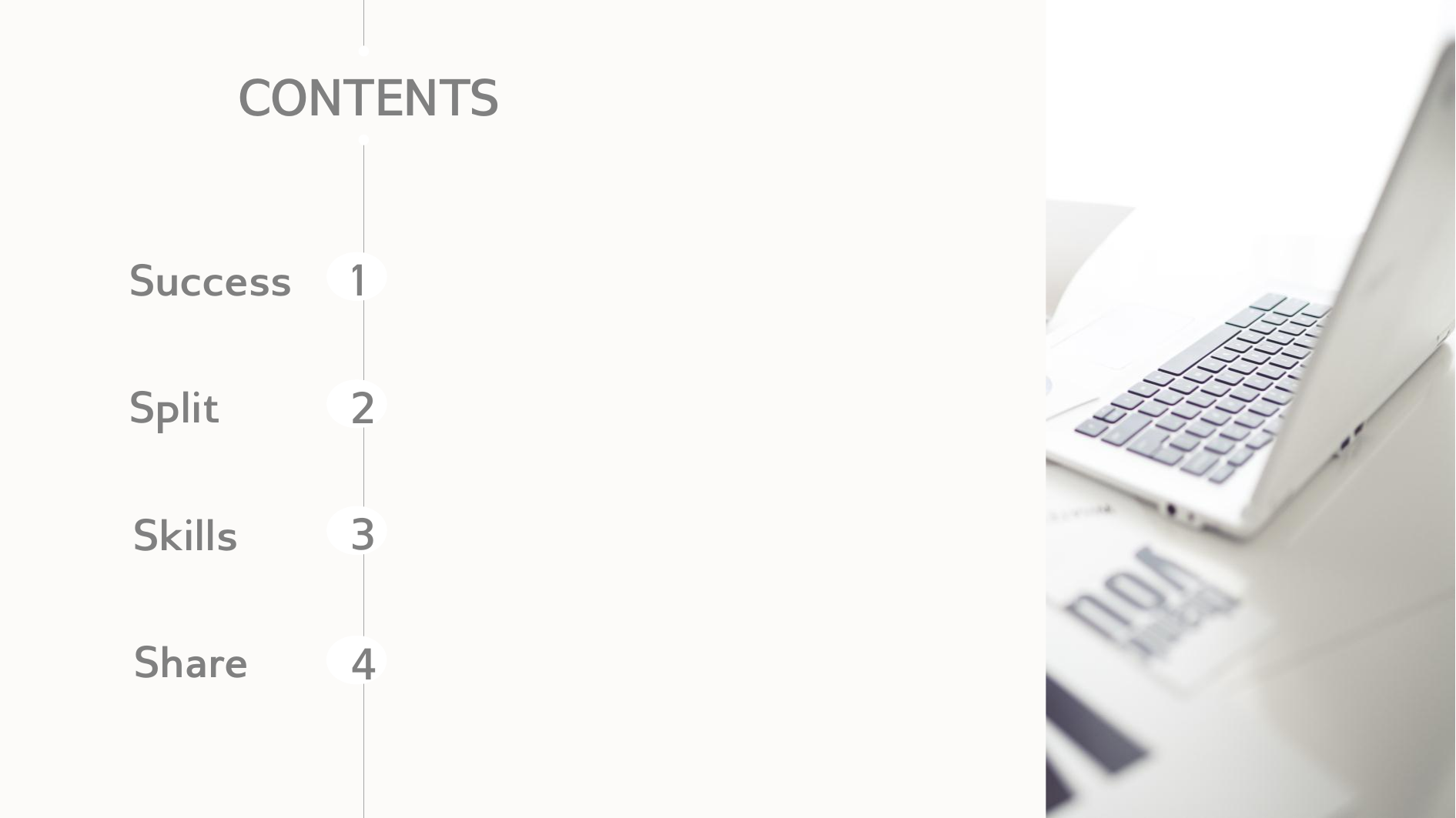

CONTENTS
Success
1

Split
2

3
Skills

Share
4